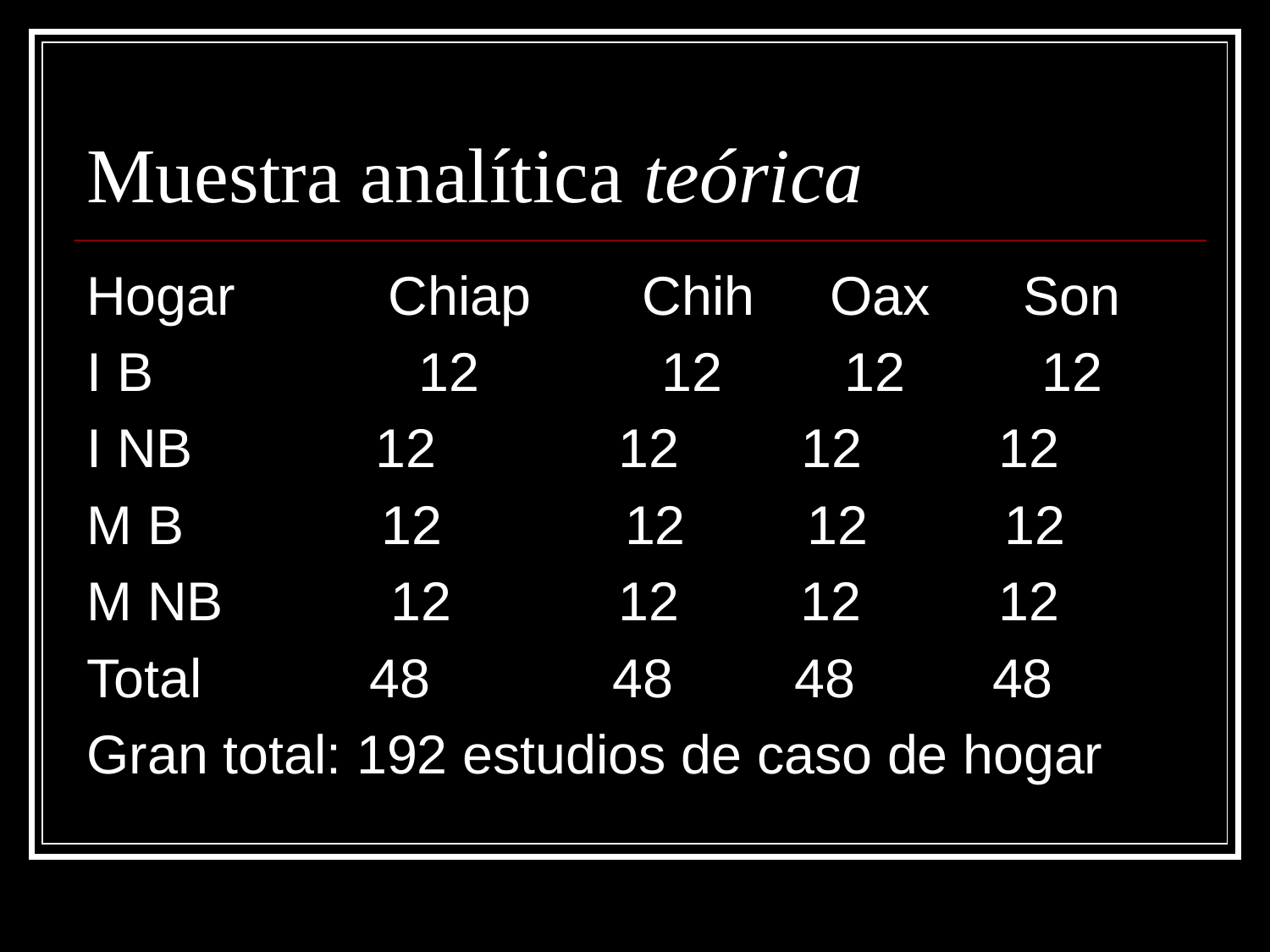

# Muestra analítica teórica
Hogar      	Chiap	Chih	    Oax	Son
I B		  12            12        12         12
I NB            12            12        12         12
M B             12            12        12         12
M NB           12           12        12         12
Total           48            48        48         48
Gran total: 192 estudios de caso de hogar